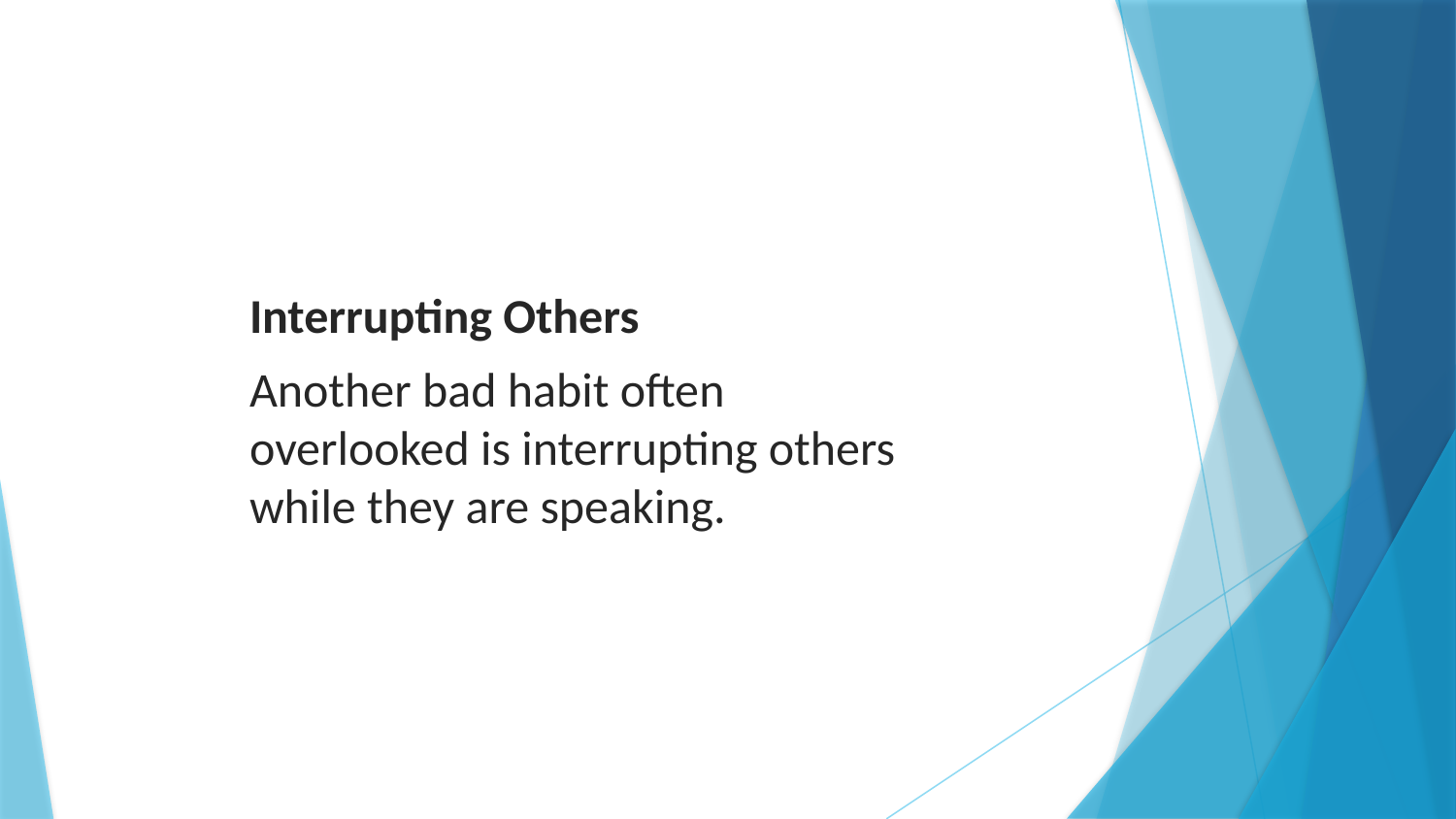

Interrupting Others
Another bad habit often overlooked is interrupting others while they are speaking.